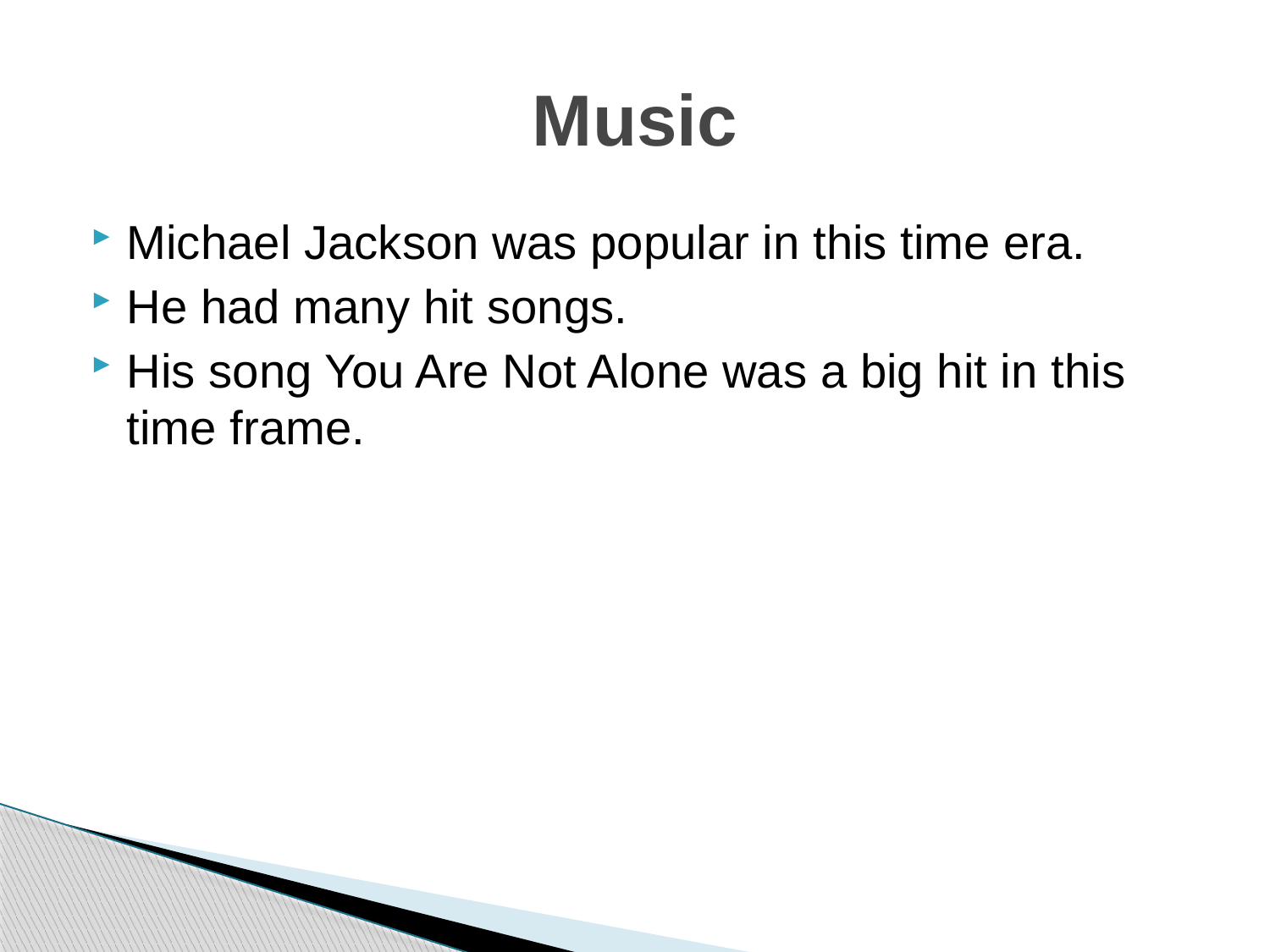

# Music
Michael Jackson was popular in this time era.
He had many hit songs.
His song You Are Not Alone was a big hit in this time frame.